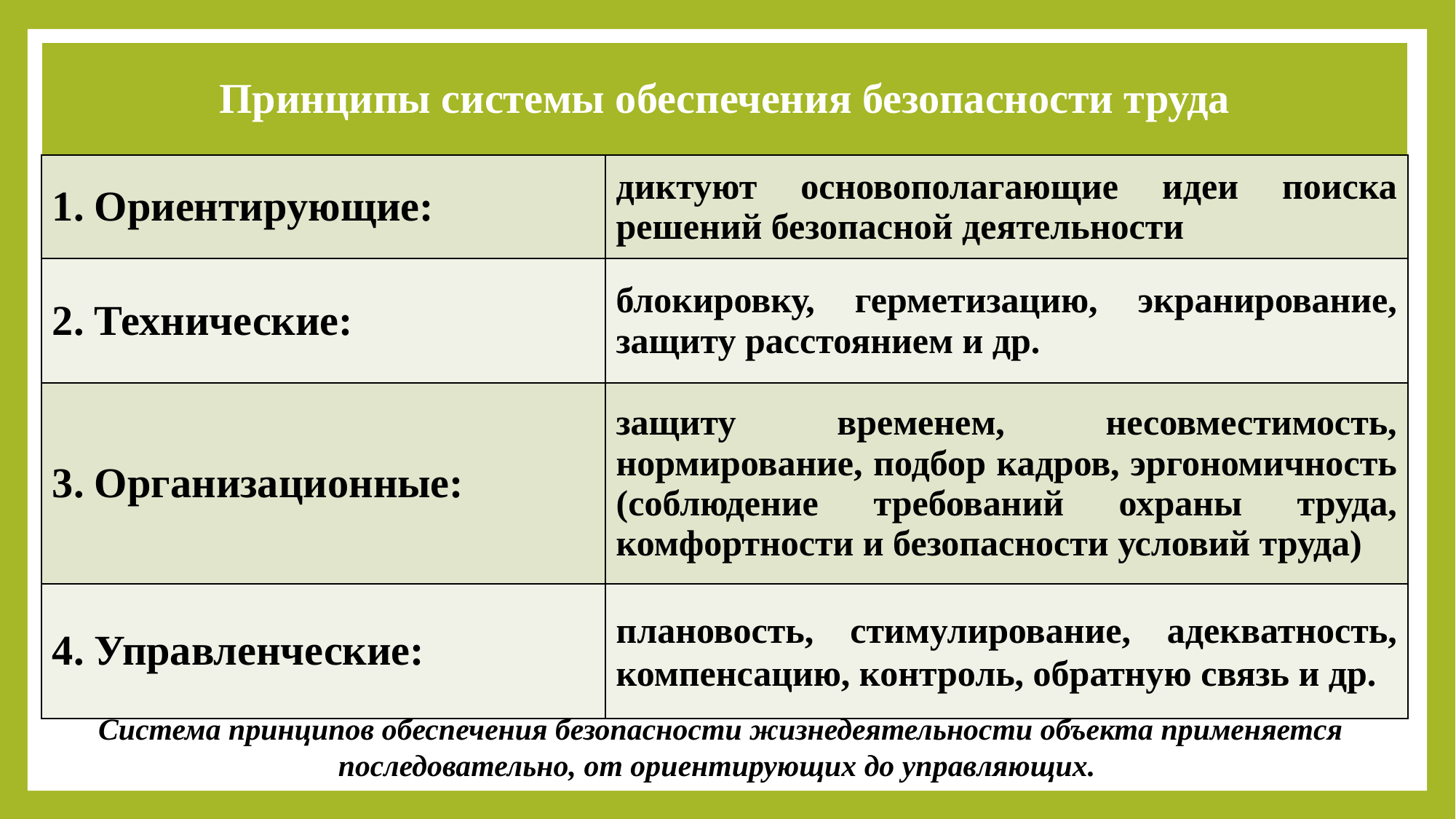

| Принципы системы обеспечения безопасности труда |  |
| --- | --- |
| 1. Ориентирующие: | диктуют основополагающие идеи поиска решений безопасной деятельности |
| 2. Технические: | блокировку, герметизацию, экранирование, защиту расстоянием и др. |
| 3. Организационные: | защиту временем, несовместимость, нормирование, подбор кадров, эргономичность (соблюдение требований охраны труда, комфортности и безопасности условий труда) |
| 4. Управленческие: | плановость, стимулирование, адекватность, компенсацию, контроль, обратную связь и др. |
Система принципов обеспечения безопасности жизнедеятельности объекта применяется последовательно, от ориентирующих до управляющих.